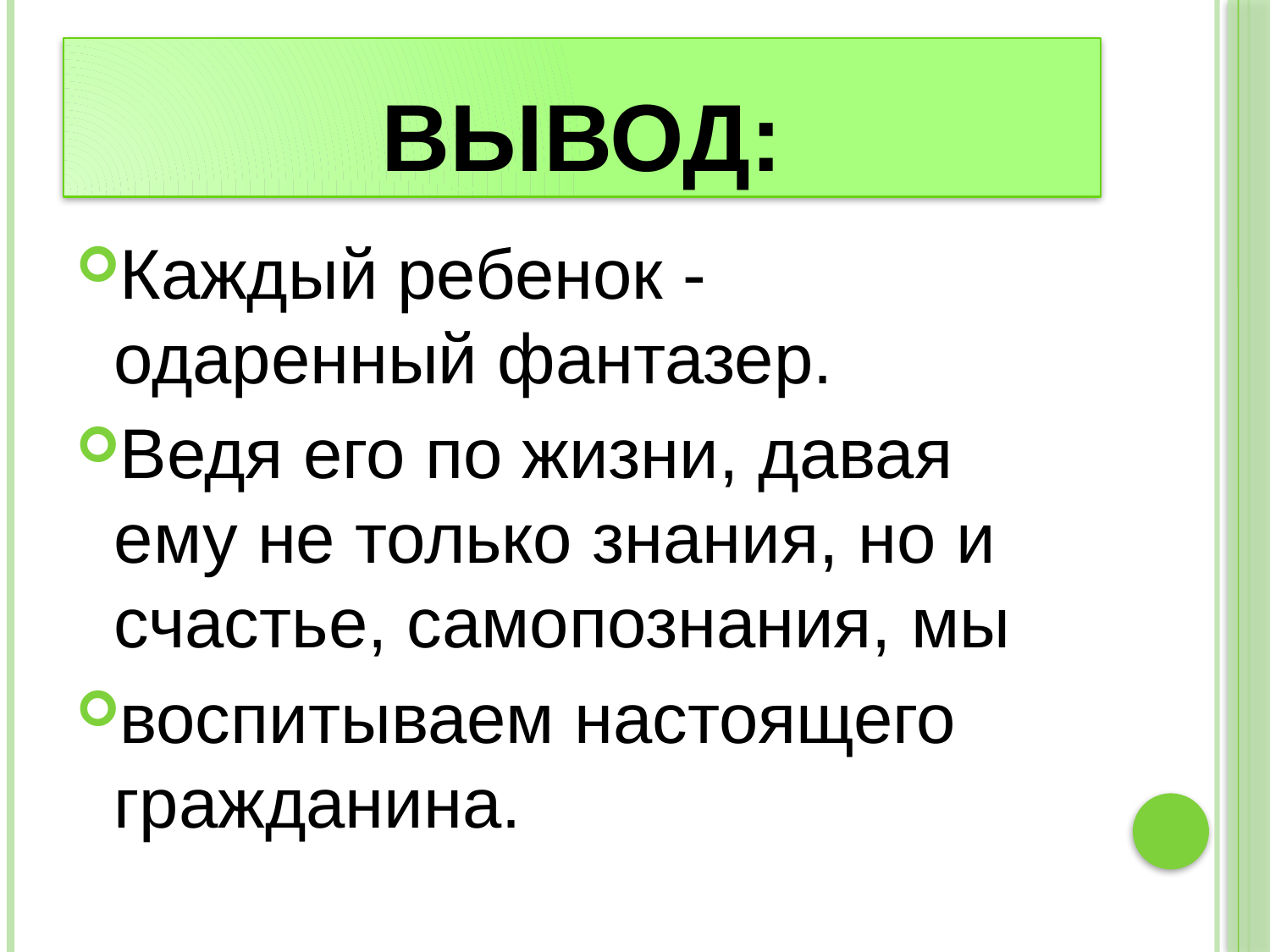

# Вывод:
Каждый ребенок - одаренный фантазер.
Ведя его по жизни, давая ему не только знания, но и счастье, самопознания, мы
воспитываем настоящего гражданина.